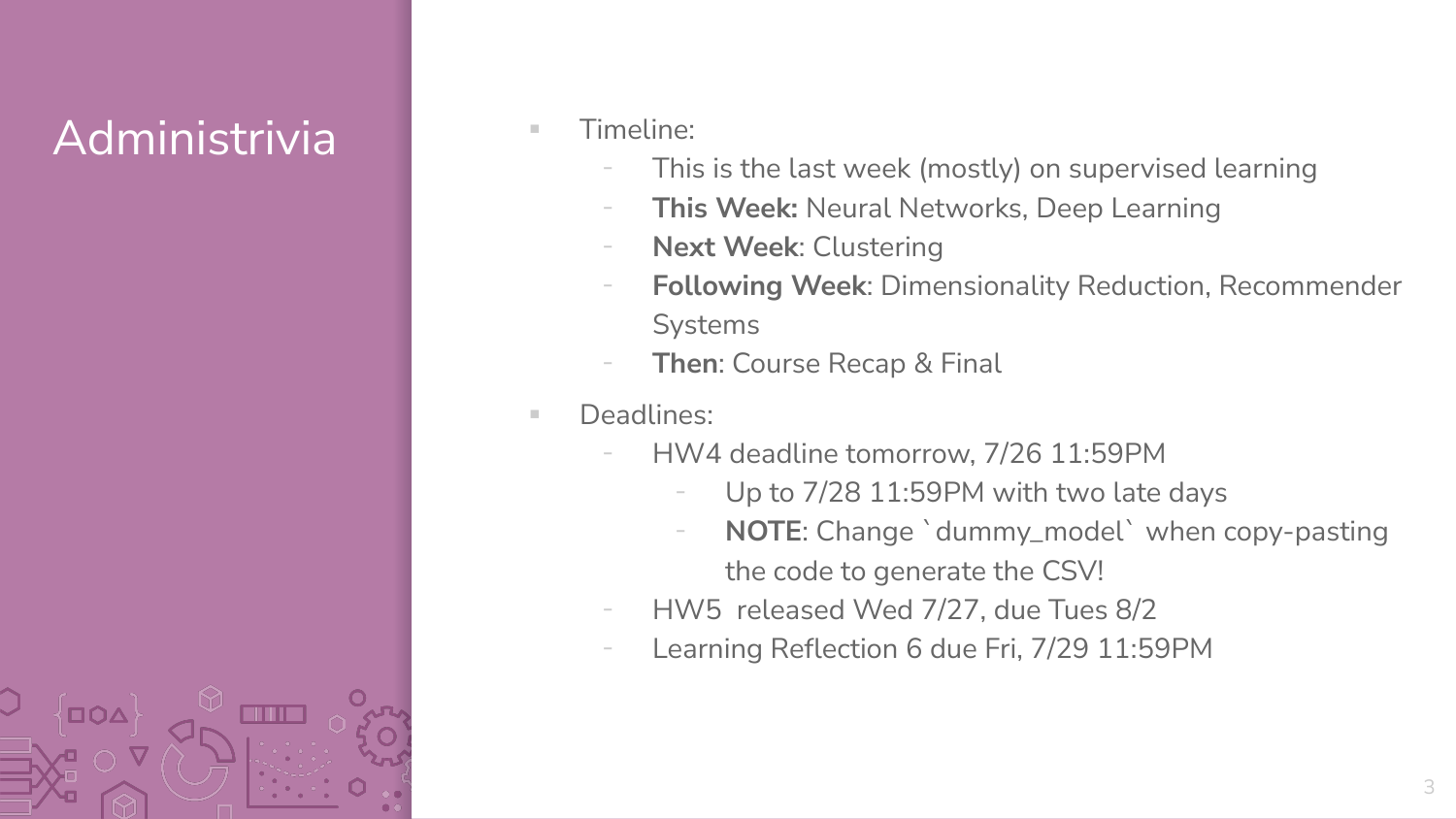

# Administrivia
Timeline:
This is the last week (mostly) on supervised learning
This Week: Neural Networks, Deep Learning
Next Week: Clustering
Following Week: Dimensionality Reduction, Recommender Systems
Then: Course Recap & Final
Deadlines:
HW4 deadline tomorrow, 7/26 11:59PM
Up to 7/28 11:59PM with two late days
NOTE: Change `dummy_model` when copy-pasting the code to generate the CSV!
HW5  released Wed 7/27, due Tues 8/2
Learning Reflection 6 due Fri, 7/29 11:59PM

3